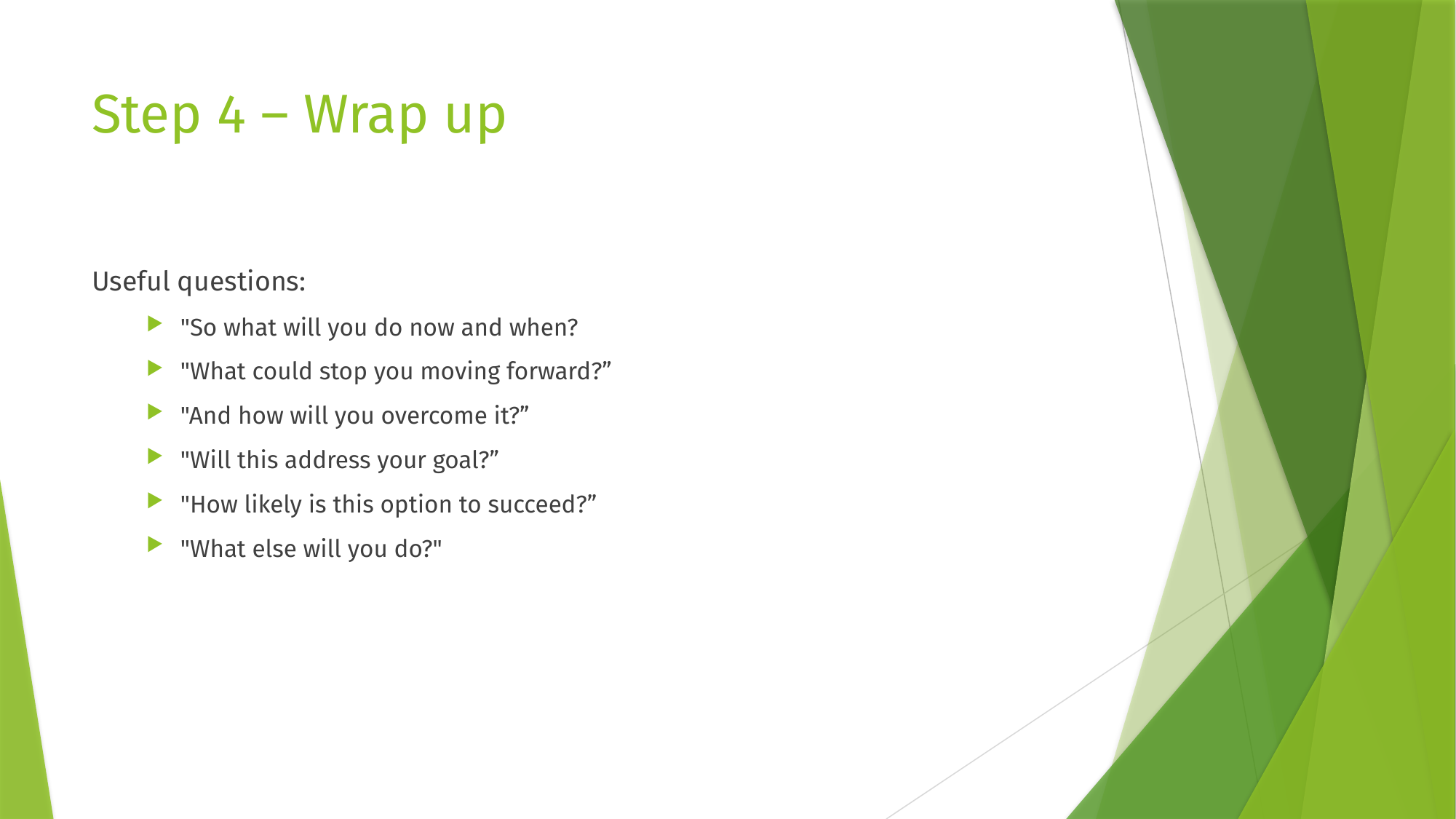

# Step 4 – Wrap up
Useful questions:
"So what will you do now and when?
"What could stop you moving forward?”
"And how will you overcome it?”
"Will this address your goal?”
"How likely is this option to succeed?”
"What else will you do?"